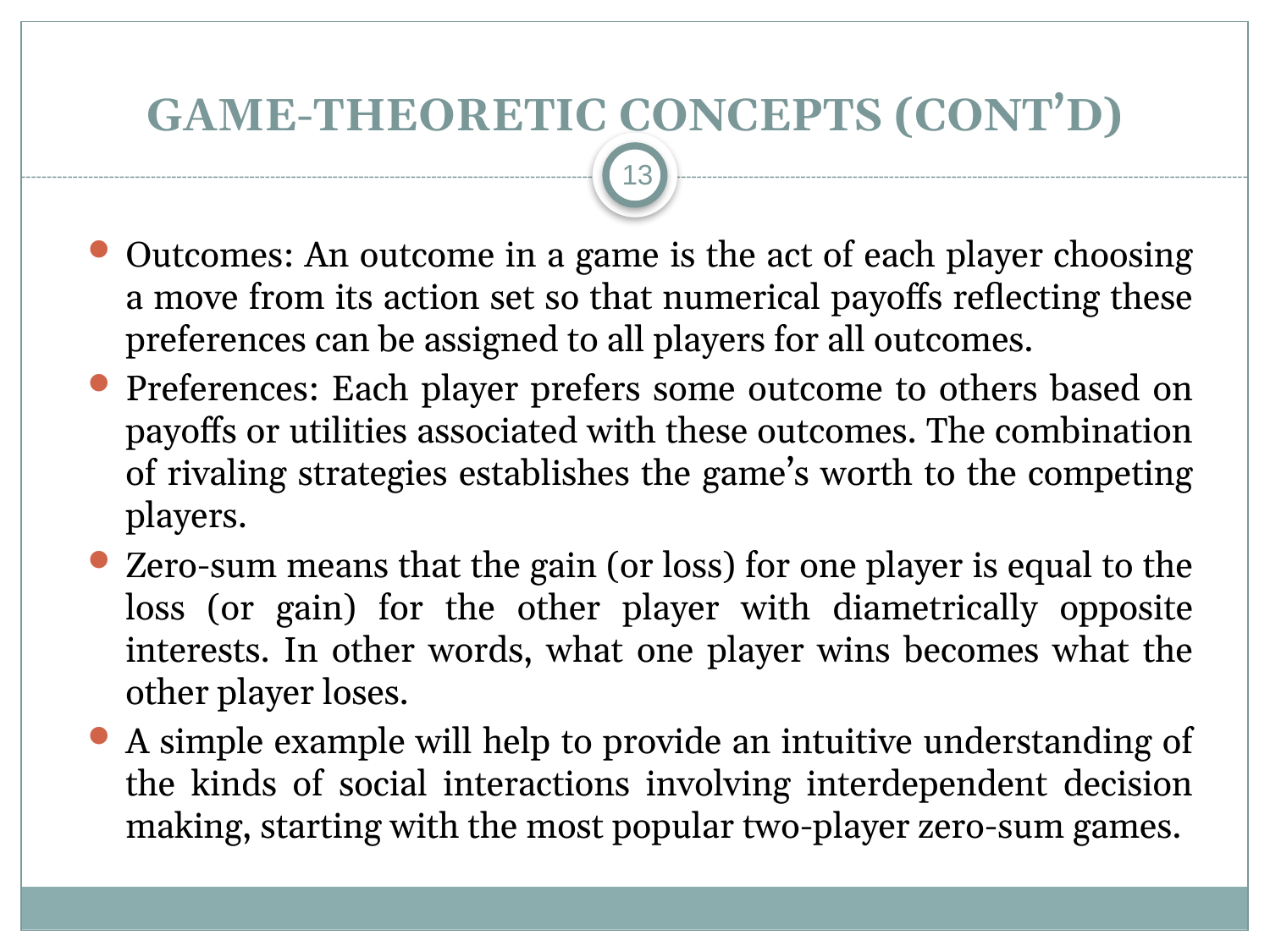

# Game-Theoretic Concepts (cont’d)
13

Outcomes: An outcome in a game is the act of each player choosing a move from its action set so that numerical payoffs reflecting these preferences can be assigned to all players for all outcomes.
Preferences: Each player prefers some outcome to others based on payoffs or utilities associated with these outcomes. The combination of rivaling strategies establishes the game’s worth to the competing players.
Zero-sum means that the gain (or loss) for one player is equal to the loss (or gain) for the other player with diametrically opposite interests. In other words, what one player wins becomes what the other player loses.
A simple example will help to provide an intuitive understanding of the kinds of social interactions involving interdependent decision making, starting with the most popular two-player zero-sum games.